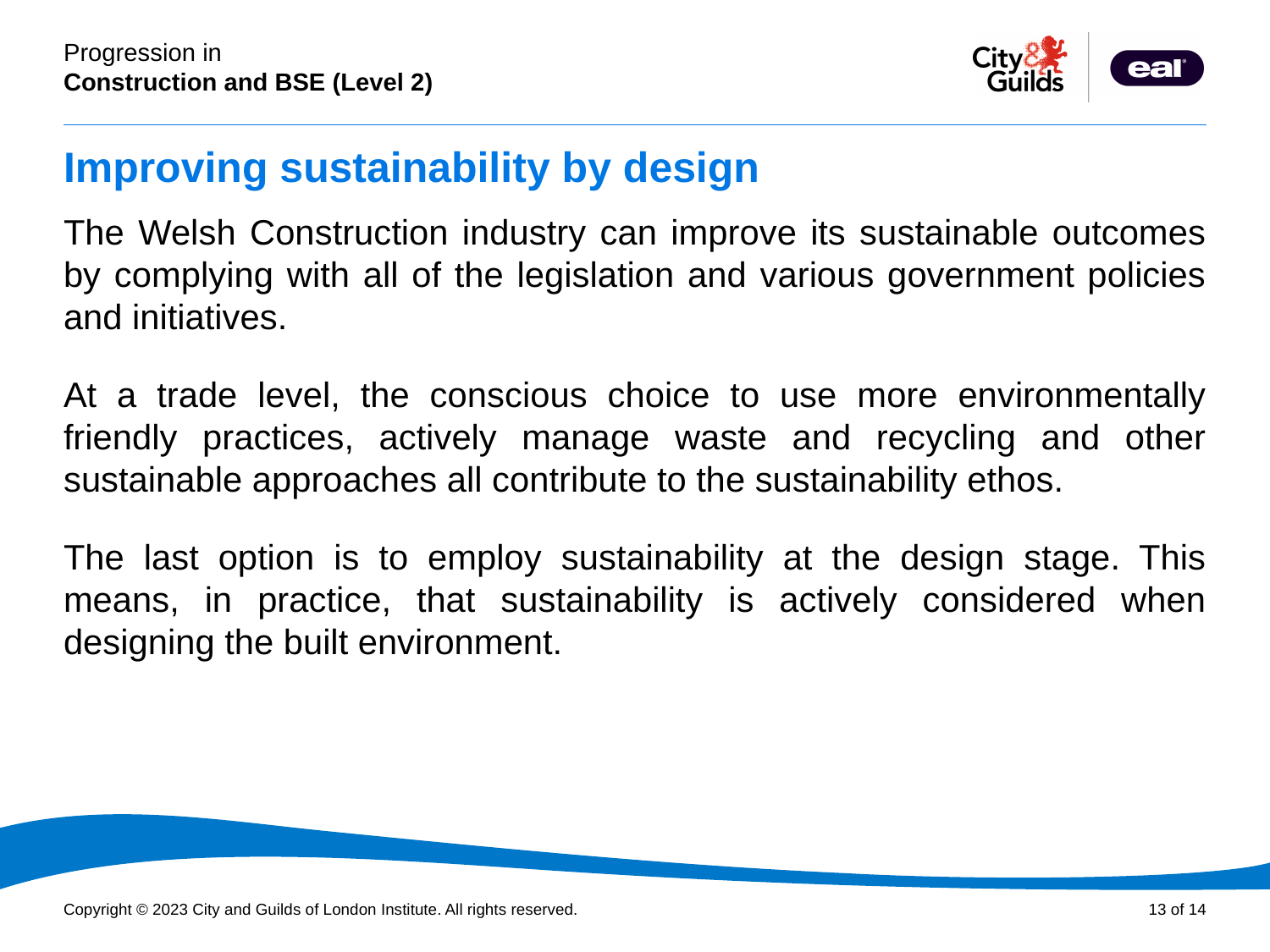

# Improving sustainability by design
The Welsh Construction industry can improve its sustainable outcomes by complying with all of the legislation and various government policies and initiatives.
At a trade level, the conscious choice to use more environmentally friendly practices, actively manage waste and recycling and other sustainable approaches all contribute to the sustainability ethos.
The last option is to employ sustainability at the design stage. This means, in practice, that sustainability is actively considered when designing the built environment.